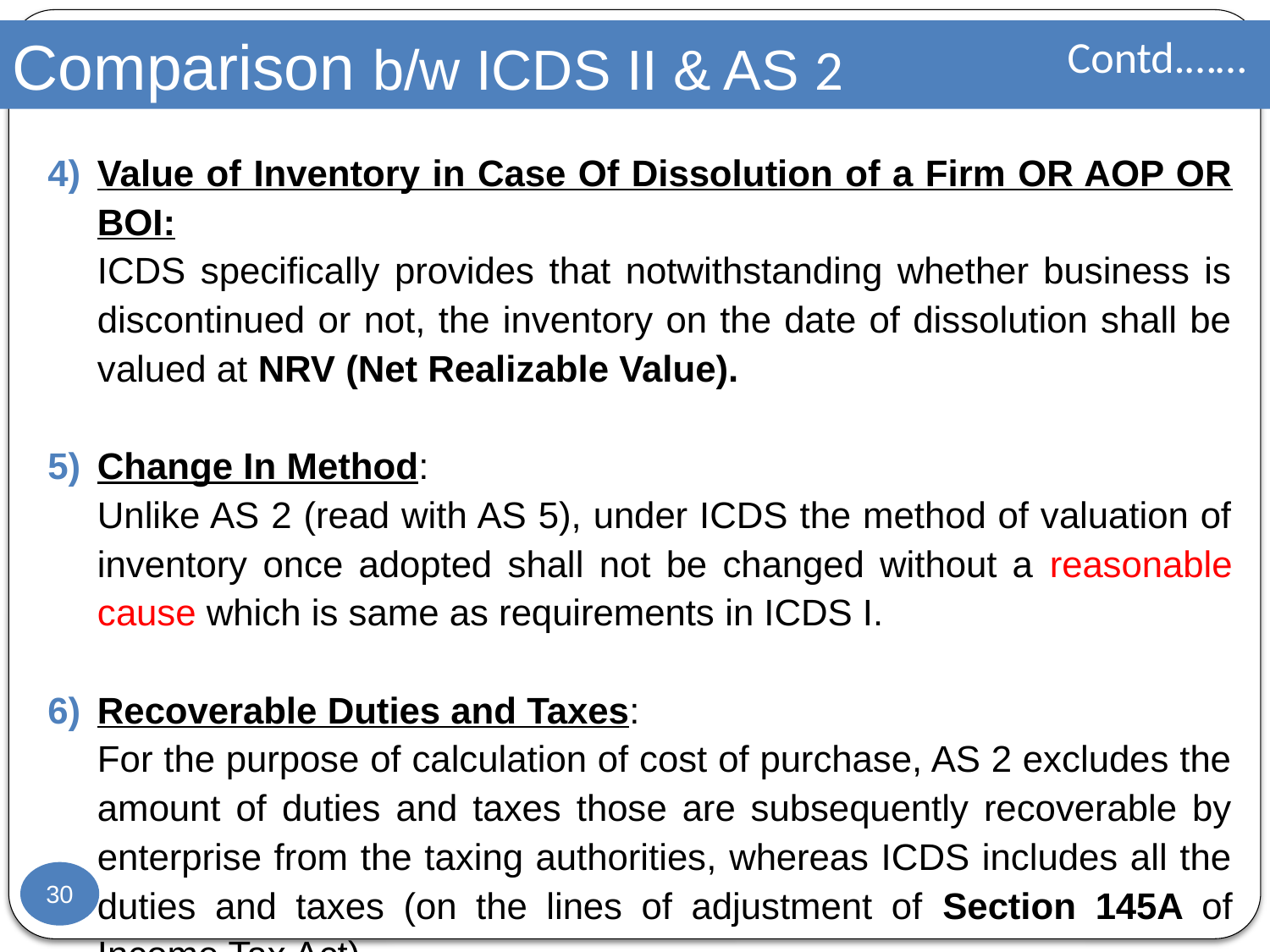

Comparison b/w ICDS II & AS 2
Contd.……
Value of Inventory in Case Of Dissolution of a Firm OR AOP OR BOI:
	ICDS specifically provides that notwithstanding whether business is discontinued or not, the inventory on the date of dissolution shall be valued at NRV (Net Realizable Value).

Change In Method:
	Unlike AS 2 (read with AS 5), under ICDS the method of valuation of inventory once adopted shall not be changed without a reasonable cause which is same as requirements in ICDS I.

Recoverable Duties and Taxes:
	For the purpose of calculation of cost of purchase, AS 2 excludes the amount of duties and taxes those are subsequently recoverable by enterprise from the taxing authorities, whereas ICDS includes all the duties and taxes (on the lines of adjustment of Section 145A of Income Tax Act).
30